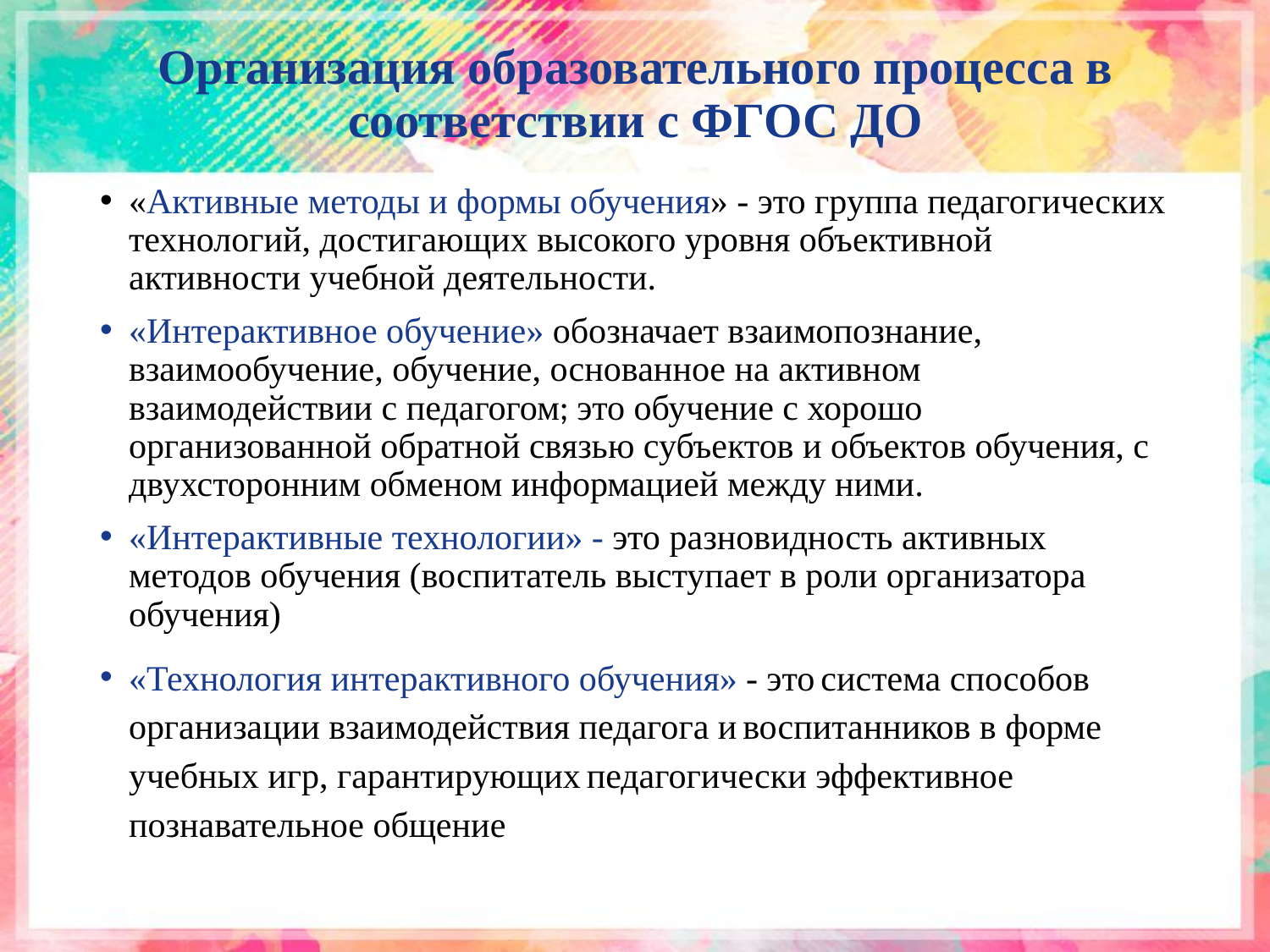

# Организация образовательного процесса в соответствии с ФГОС ДО
«Активные методы и формы обучения» - это группа педагогических технологий, достигающих высокого уровня объективной активности учебной деятельности.
«Интерактивное обучение» обозначает взаимопознание, взаимообучение, обучение, основанное на активном взаимодействии с педагогом; это обучение с хорошо организованной обратной связью субъектов и объектов обучения, с двухсторонним обменом информацией между ними.
«Интерактивные технологии» - это разновидность активных методов обучения (воспитатель выступает в роли организатора обучения)
«Технология интерактивного обучения» - это система способов организации взаимодействия педагога и воспитанников в форме учебных игр, гарантирующих педагогически эффективное познавательное общение